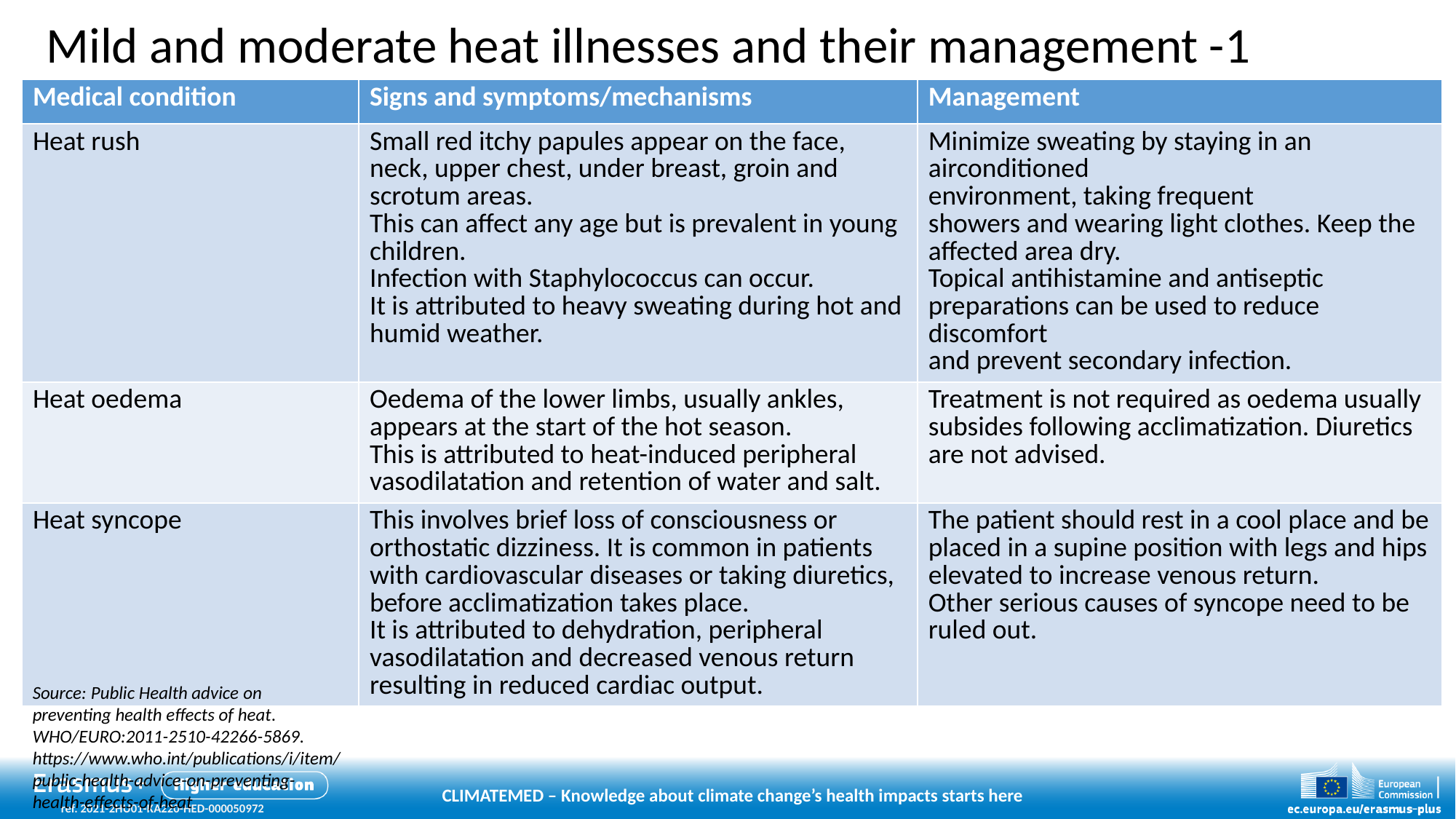

# Mild and moderate heat illnesses and their management -1
| Medical condition | Signs and symptoms/mechanisms | Management |
| --- | --- | --- |
| Heat rush | Small red itchy papules appear on the face, neck, upper chest, under breast, groin and scrotum areas. This can affect any age but is prevalent in young children. Infection with Staphylococcus can occur. It is attributed to heavy sweating during hot and humid weather. | Minimize sweating by staying in an airconditioned environment, taking frequent showers and wearing light clothes. Keep the affected area dry. Topical antihistamine and antiseptic preparations can be used to reduce discomfort and prevent secondary infection. |
| Heat oedema | Oedema of the lower limbs, usually ankles, appears at the start of the hot season. This is attributed to heat-induced peripheral vasodilatation and retention of water and salt. | Treatment is not required as oedema usually subsides following acclimatization. Diuretics are not advised. |
| Heat syncope | This involves brief loss of consciousness or orthostatic dizziness. It is common in patients with cardiovascular diseases or taking diuretics, before acclimatization takes place. It is attributed to dehydration, peripheral vasodilatation and decreased venous return resulting in reduced cardiac output. | The patient should rest in a cool place and be placed in a supine position with legs and hips elevated to increase venous return. Other serious causes of syncope need to be ruled out. |
Source: Public Health advice on preventing health effects of heat. WHO/EURO:2011-2510-42266-5869. https://www.who.int/publications/i/item/public-health-advice-on-preventing-health-effects-of-heat